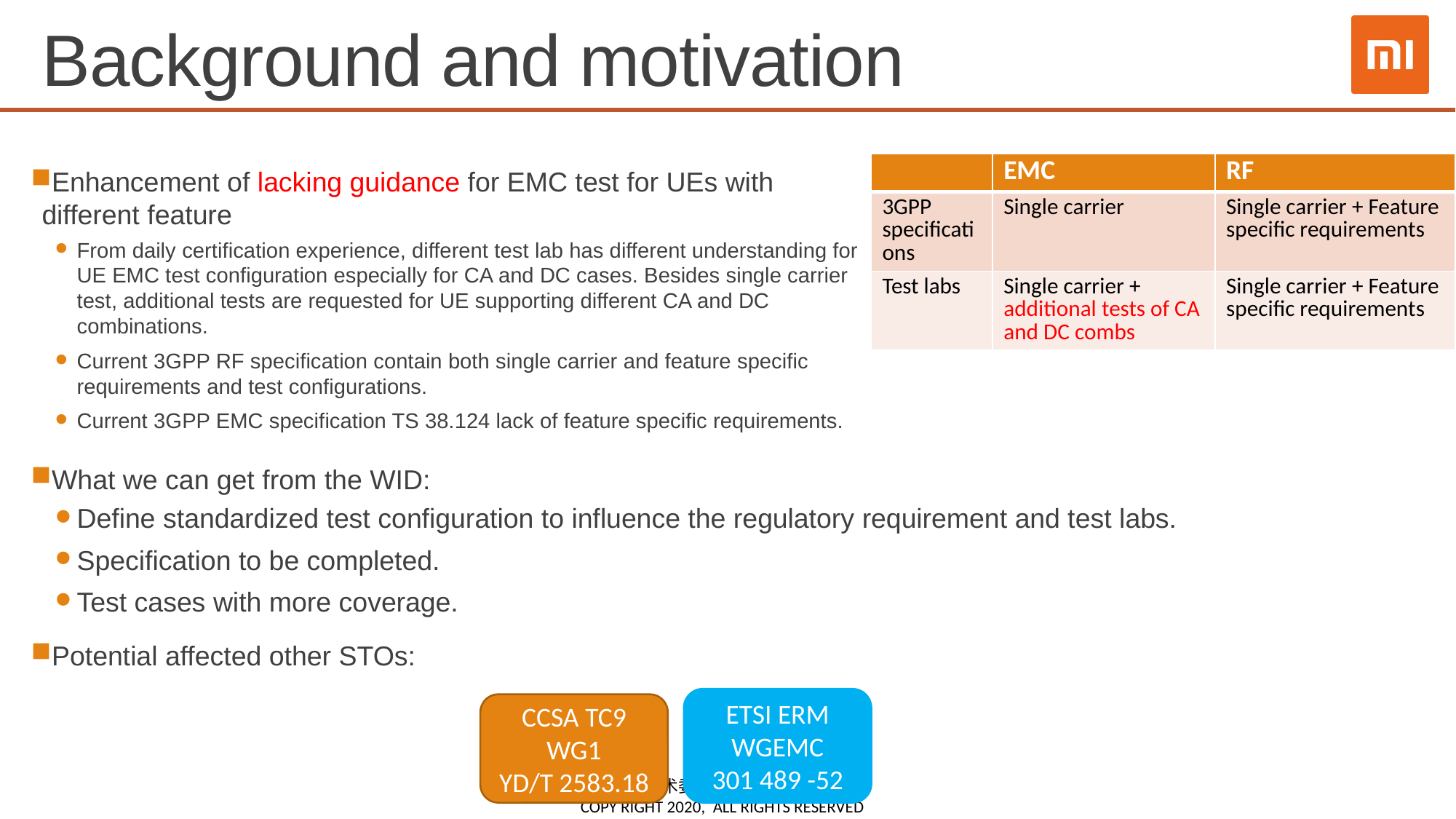

# Background and motivation
|  | EMC | RF |
| --- | --- | --- |
| 3GPP specifications | Single carrier | Single carrier + Feature specific requirements |
| Test labs | Single carrier + additional tests of CA and DC combs | Single carrier + Feature specific requirements |
Enhancement of lacking guidance for EMC test for UEs with different feature
From daily certification experience, different test lab has different understanding for UE EMC test configuration especially for CA and DC cases. Besides single carrier test, additional tests are requested for UE supporting different CA and DC combinations.
Current 3GPP RF specification contain both single carrier and feature specific requirements and test configurations.
Current 3GPP EMC specification TS 38.124 lack of feature specific requirements.
What we can get from the WID:
Define standardized test configuration to influence the regulatory requirement and test labs.
Specification to be completed.
Test cases with more coverage.
Potential affected other STOs:
ETSI ERM WGEMC
301 489 -52
CCSA TC9 WG1
YD/T 2583.18